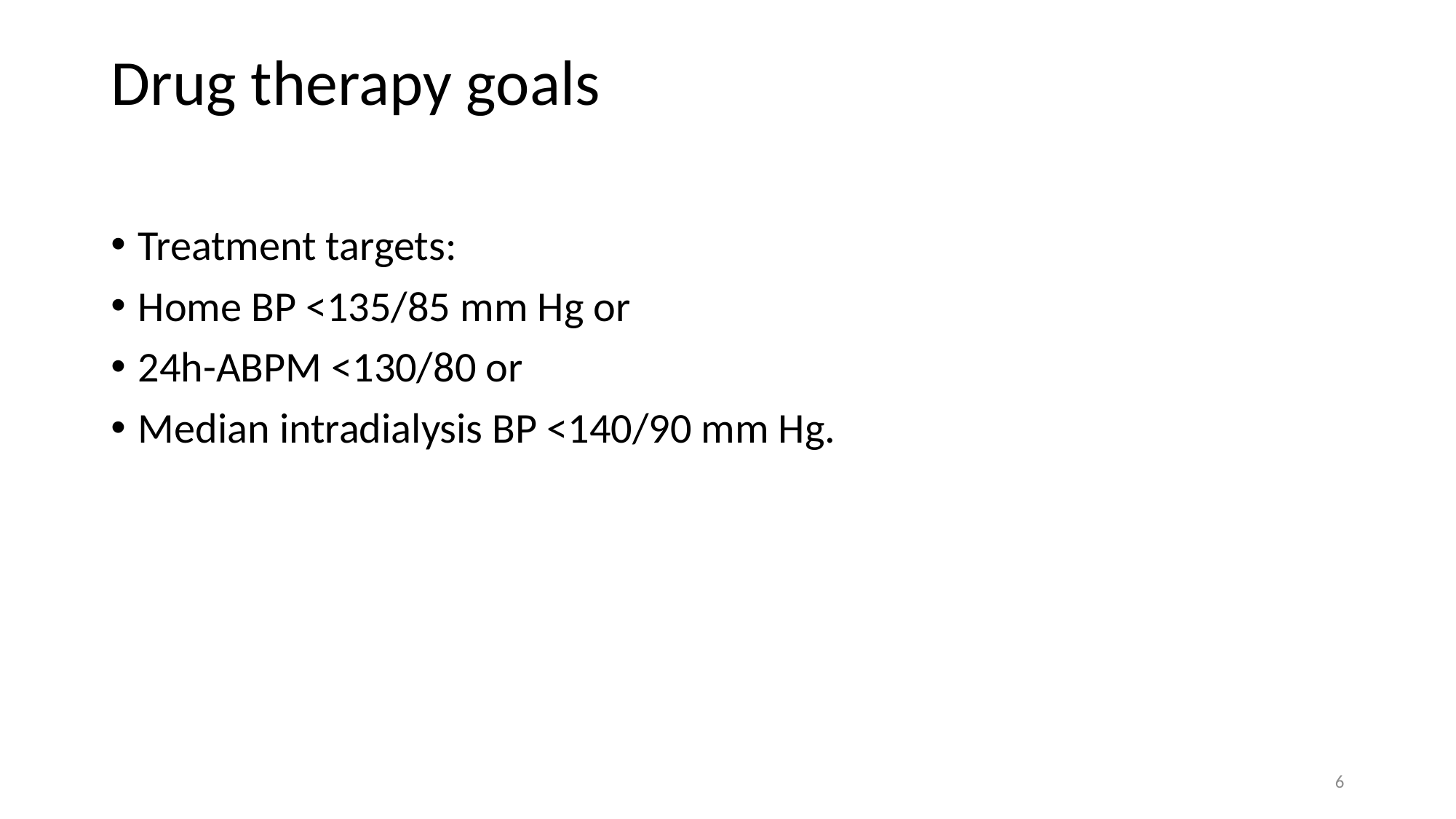

# Drug therapy goals
Treatment targets:
Home BP <135/85 mm Hg or
24h-ABPM <130/80 or
Median intradialysis BP <140/90 mm Hg.
6